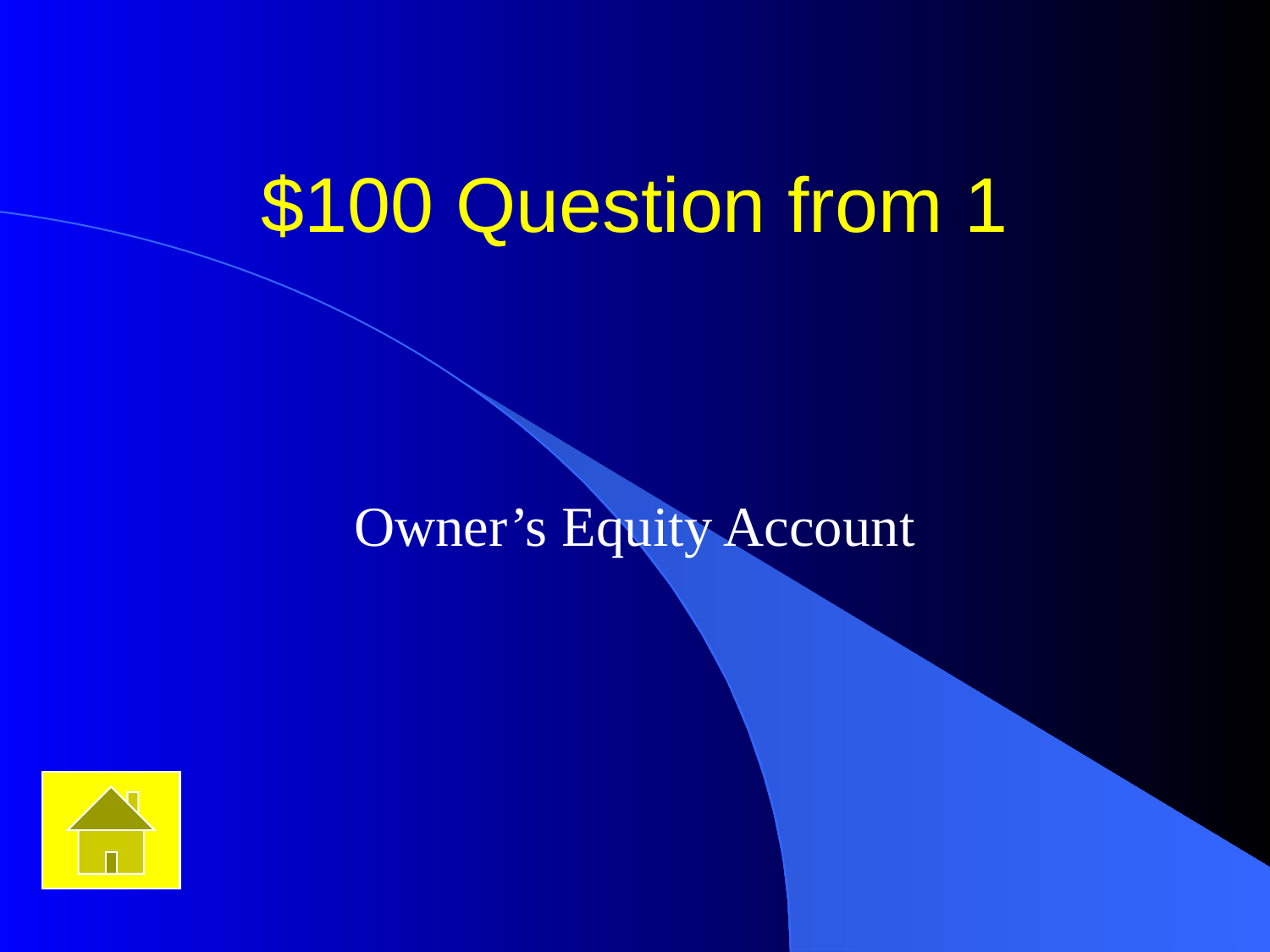

# $100 Question from 1
Owner’s Equity Account